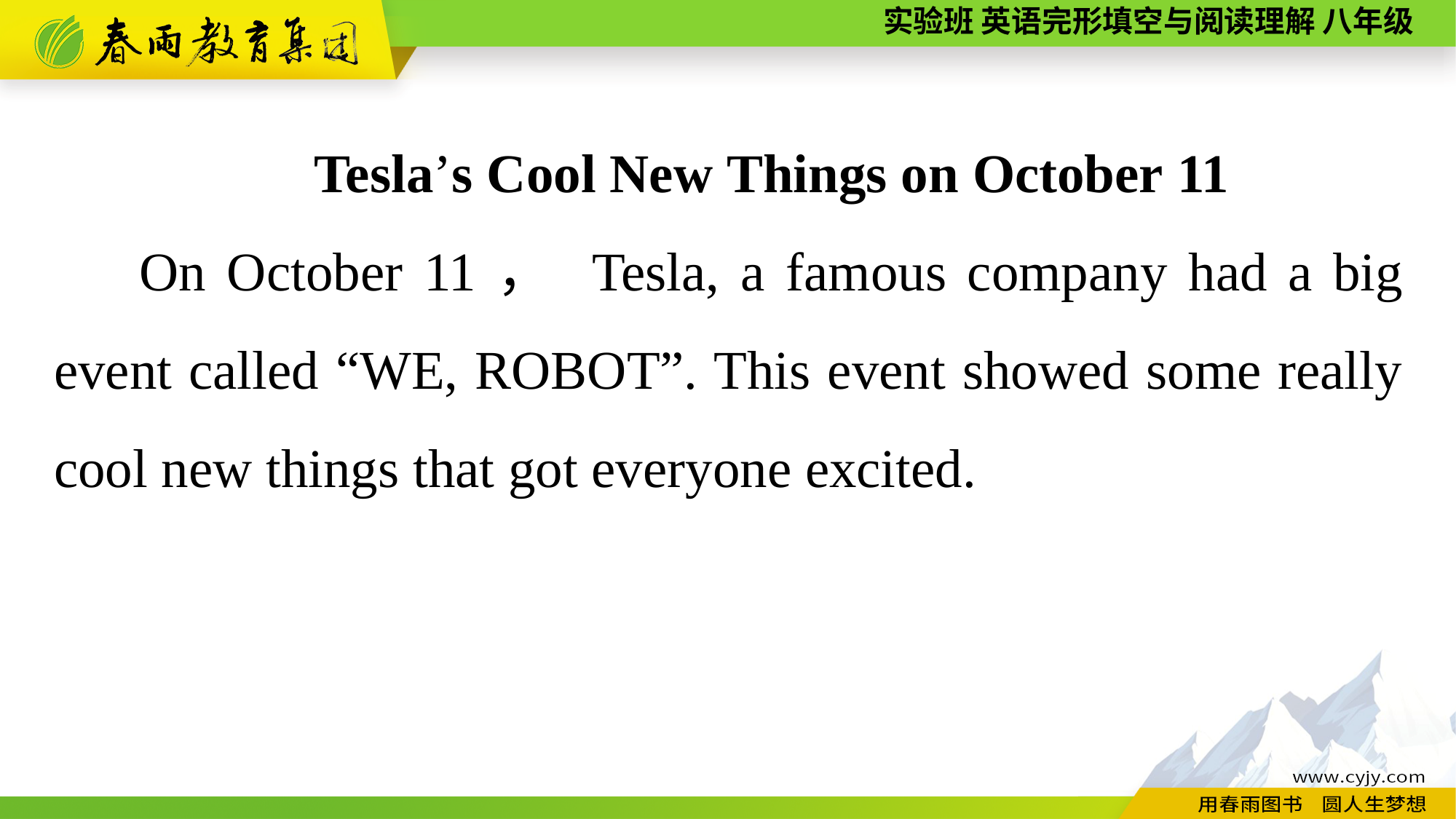

Tesla’s Cool New Things on October 11
On October 11， Tesla, a famous company had a big event called “WE, ROBOT”. This event showed some really cool new things that got everyone excited.